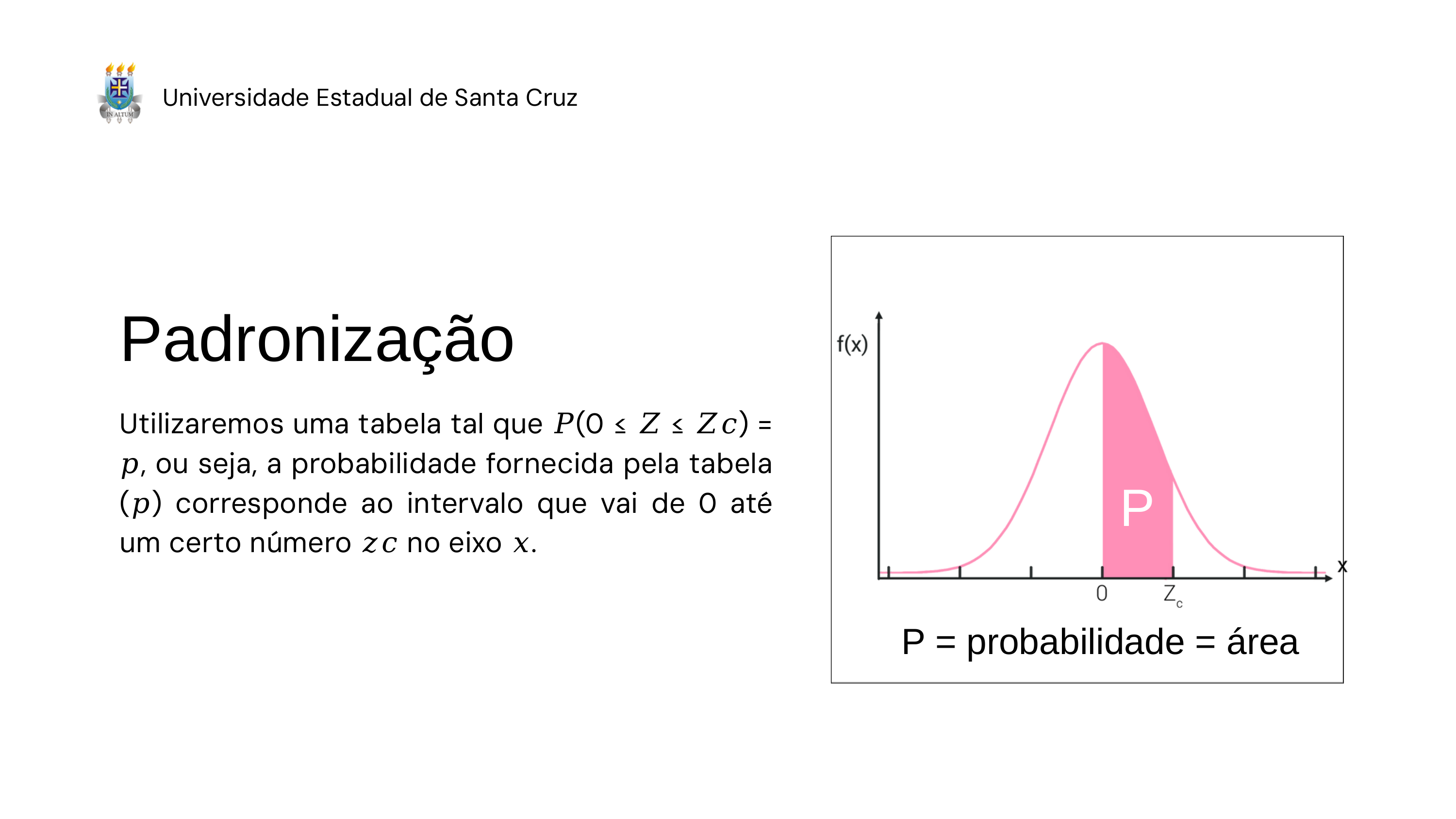

Universidade Estadual de Santa Cruz

Padronização
Utilizaremos uma tabela tal que 𝑃(0 ≤ 𝑍 ≤ 𝑍𝑐) = 𝑝, ou seja, a probabilidade fornecida pela tabela (𝑝) corresponde ao intervalo que vai de 0 até um certo número 𝑧𝑐 no eixo 𝑥.
P
      P = probabilidade = área